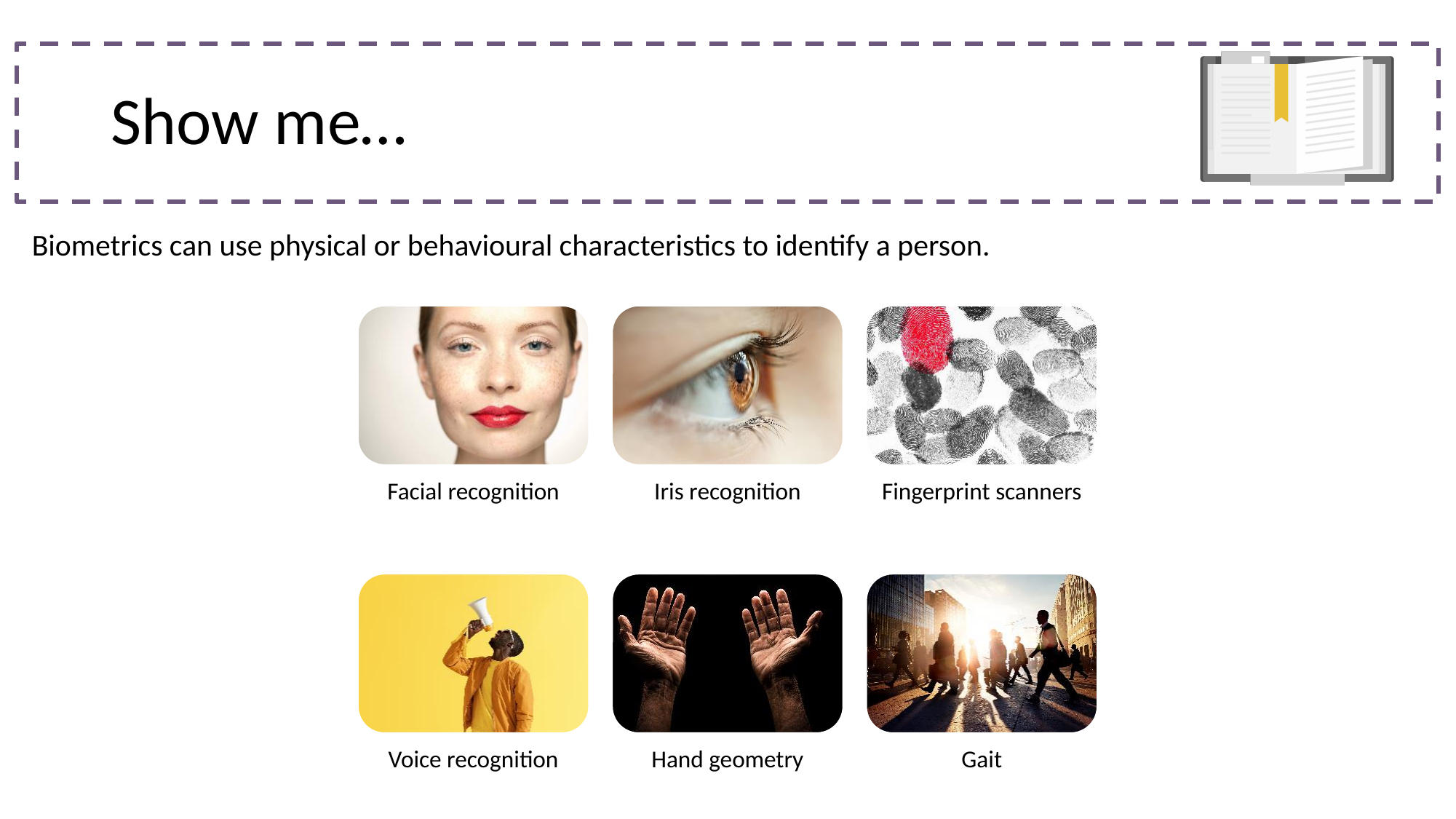

# Show me…
Biometrics can use physical or behavioural characteristics to identify a person.
Facial recognition
Iris recognition
Fingerprint scanners
Voice recognition
Hand geometry
Gait